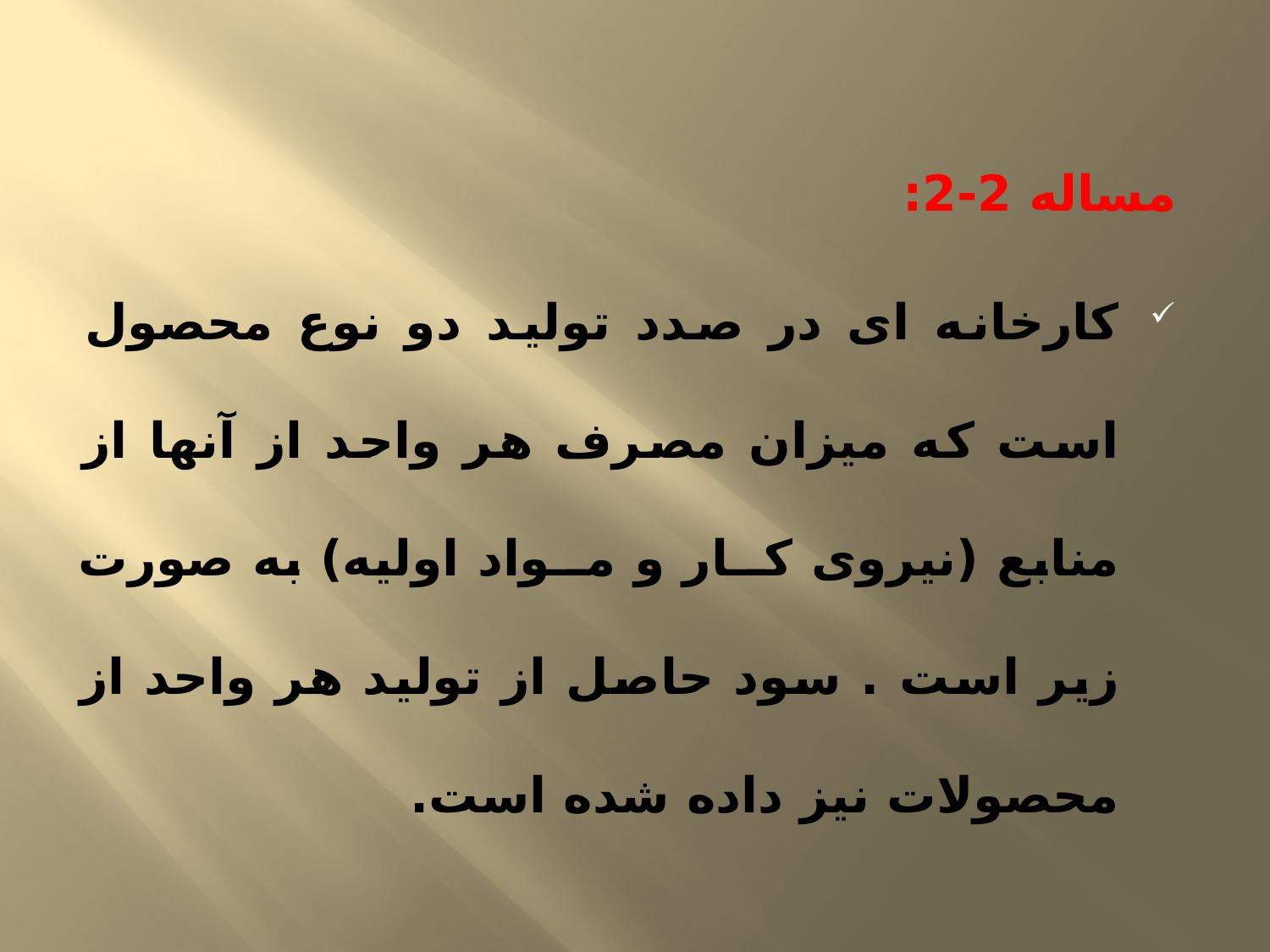

مساله 2-2:
کارخانه ای در صدد تولید دو نوع محصول است که میزان مصرف هر واحد از آنها از منابع (نیروی کــار و مــواد اولیه) به صورت زیر است . سود حاصل از تولید هر واحد از محصولات نیز داده شده است.